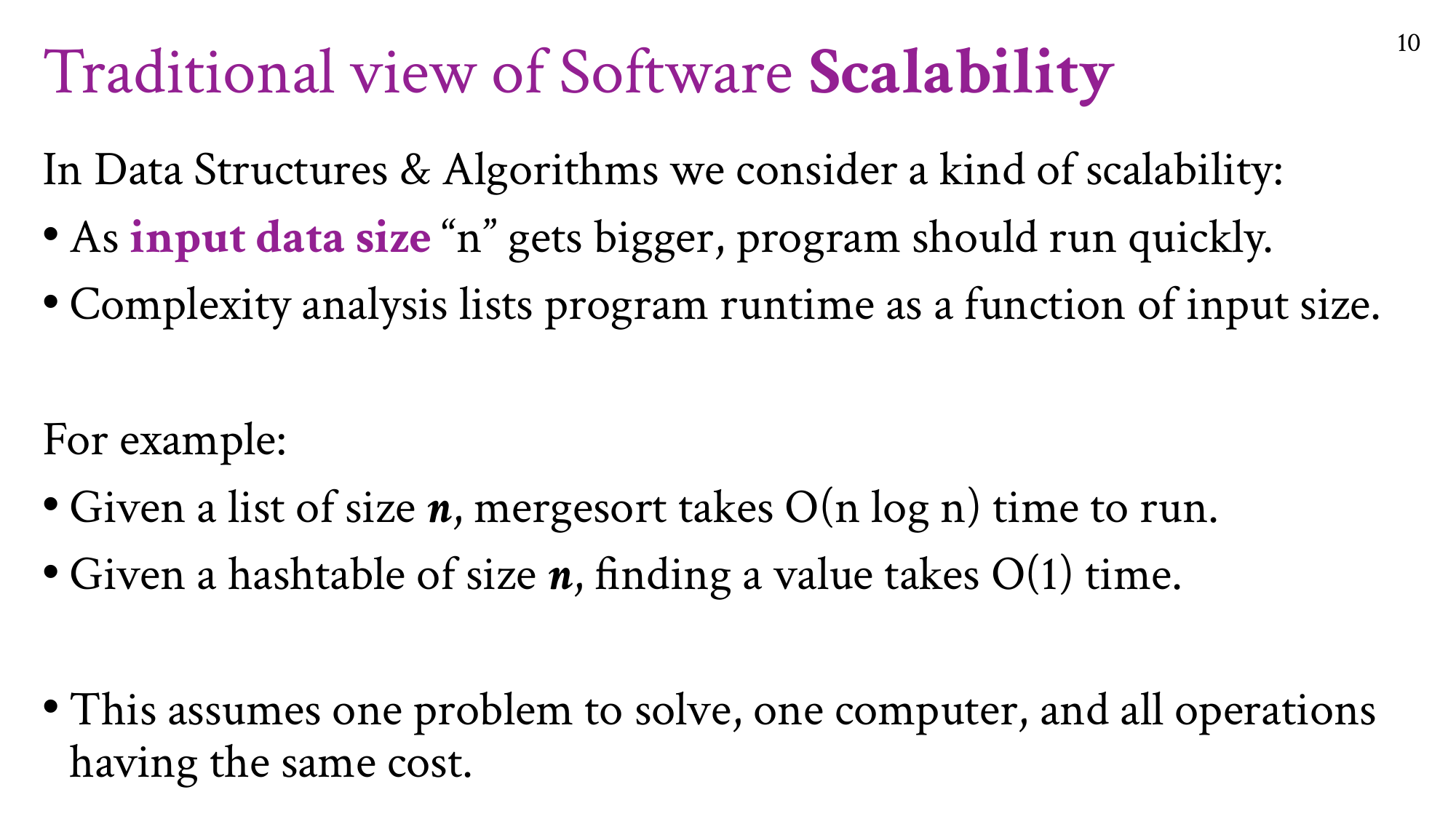

# Traditional view of Software Scalability
In Data Structures & Algorithms we consider a kind of scalability:
As input data size “n” gets bigger, program should run quickly.
Complexity analysis lists program runtime as a function of input size.

For example:
Given a list of size n, mergesort takes O(n log n) time to run.
Given a hashtable of size n, finding a value takes O(1) time.

This assumes one problem to solve, one computer, and all operations having the same cost.